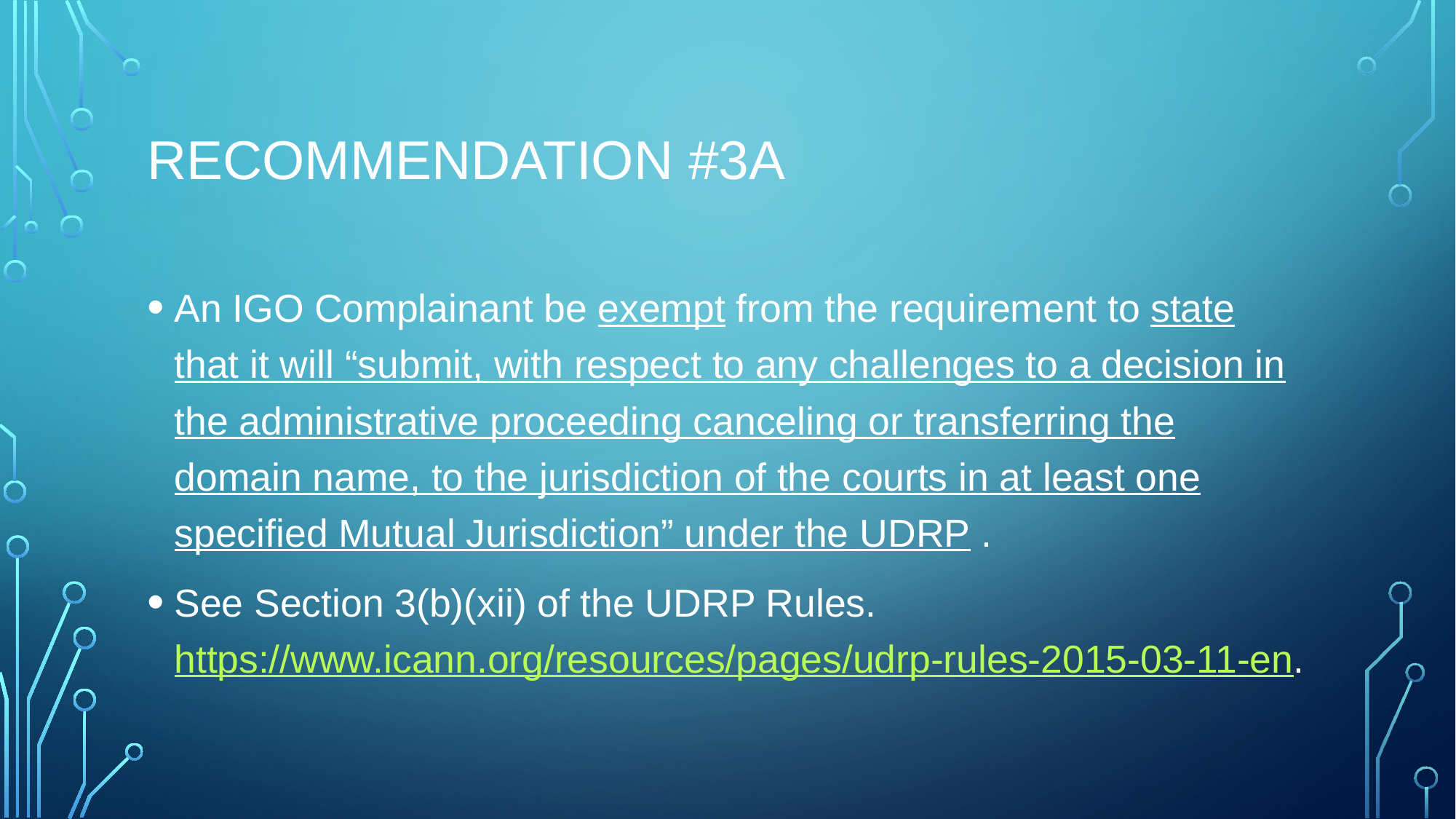

# Recommendation #3A
An IGO Complainant be exempt from the requirement to state that it will “submit, with respect to any challenges to a decision in the administrative proceeding canceling or transferring the domain name, to the jurisdiction of the courts in at least one specified Mutual Jurisdiction” under the UDRP .
See Section 3(b)(xii) of the UDRP Rules.  https://www.icann.org/resources/pages/udrp-rules-2015-03-11-en.